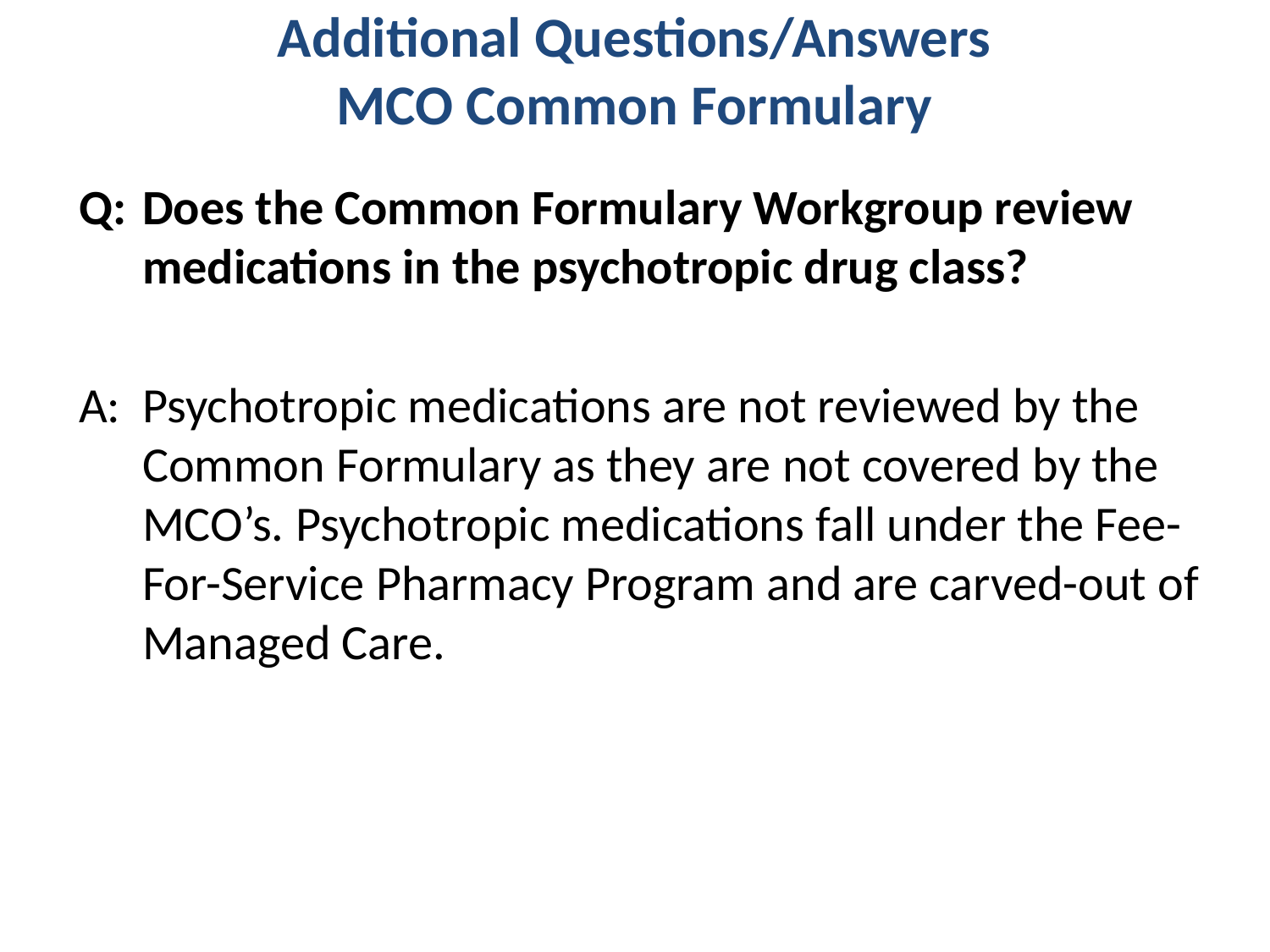

# Additional Questions/Answers MCO Common Formulary
Q:	Does the Common Formulary Workgroup review medications in the psychotropic drug class?

A:	Psychotropic medications are not reviewed by the Common Formulary as they are not covered by the MCO’s. Psychotropic medications fall under the Fee-For-Service Pharmacy Program and are carved-out of Managed Care.